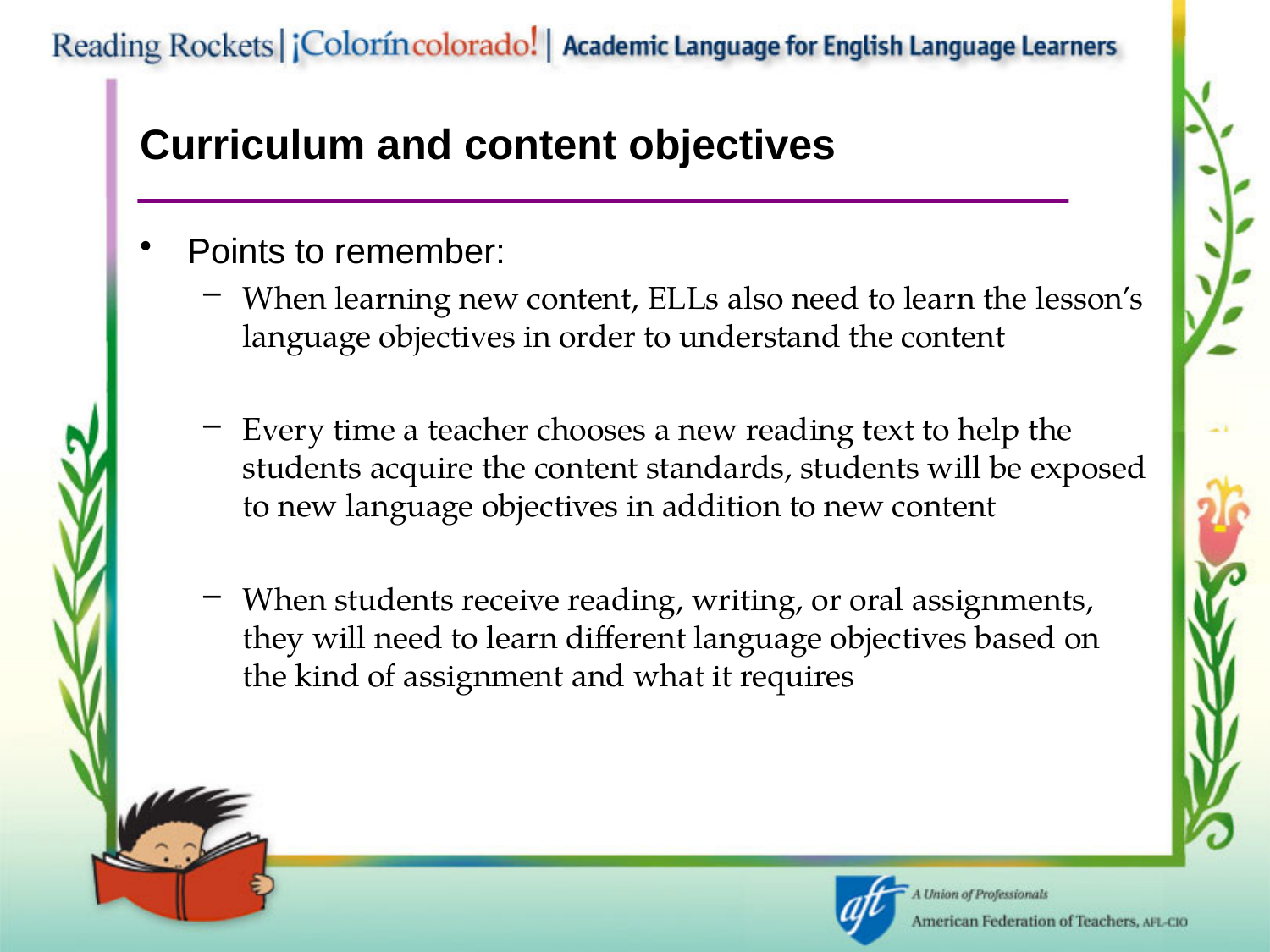

# Curriculum and content objectives
Points to remember:
When learning new content, ELLs also need to learn the lesson’s language objectives in order to understand the content

Every time a teacher chooses a new reading text to help the students acquire the content standards, students will be exposed to new language objectives in addition to new content

When students receive reading, writing, or oral assignments, they will need to learn different language objectives based on the kind of assignment and what it requires